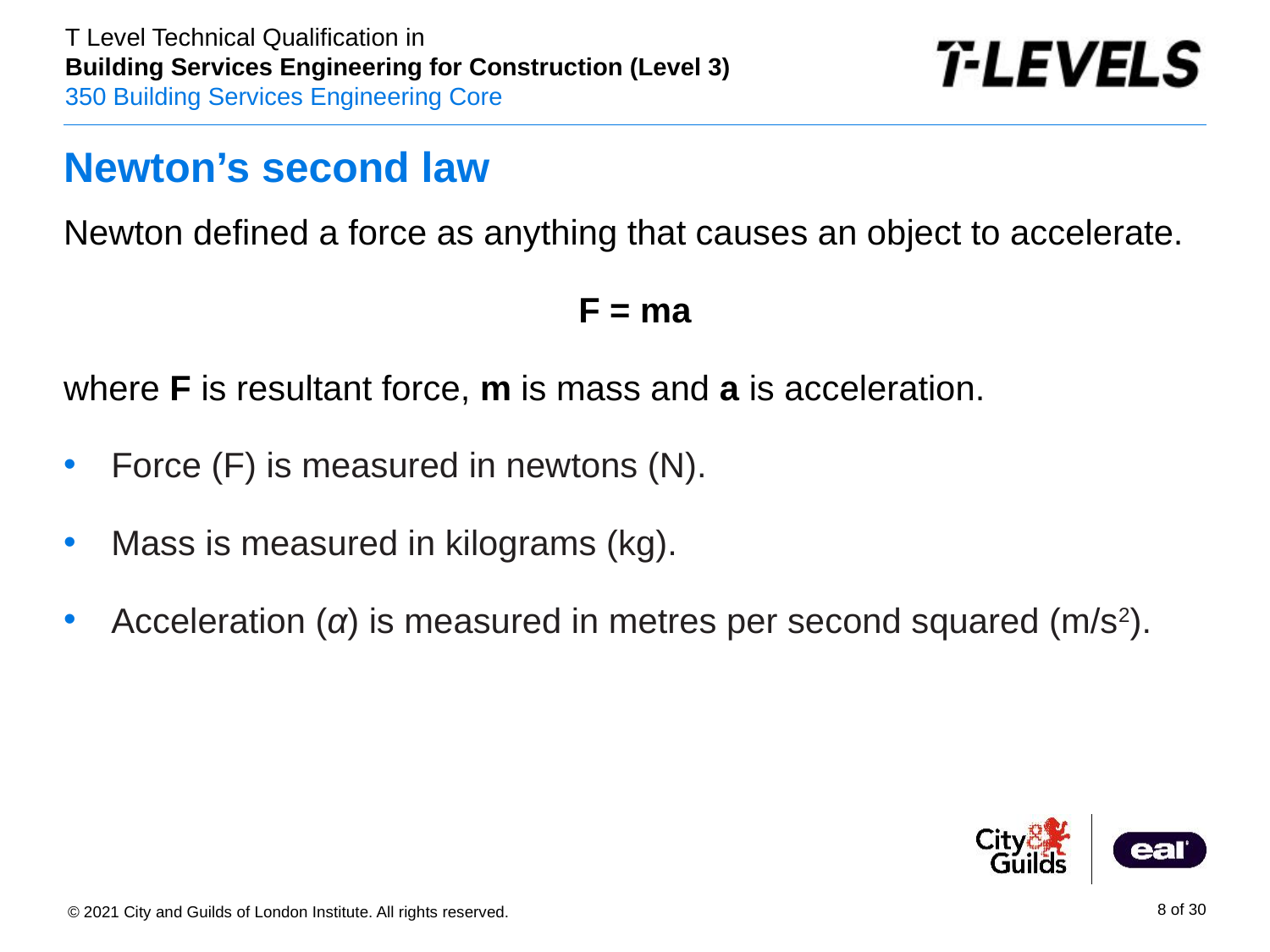

# Newton’s second law
Newton defined a force as anything that causes an object to accelerate.
F = ma
where F is resultant force, m is mass and a is acceleration.
Force (F) is measured in newtons (N).
Mass is measured in kilograms (kg).
Acceleration (α) is measured in metres per second squared (m/s2).